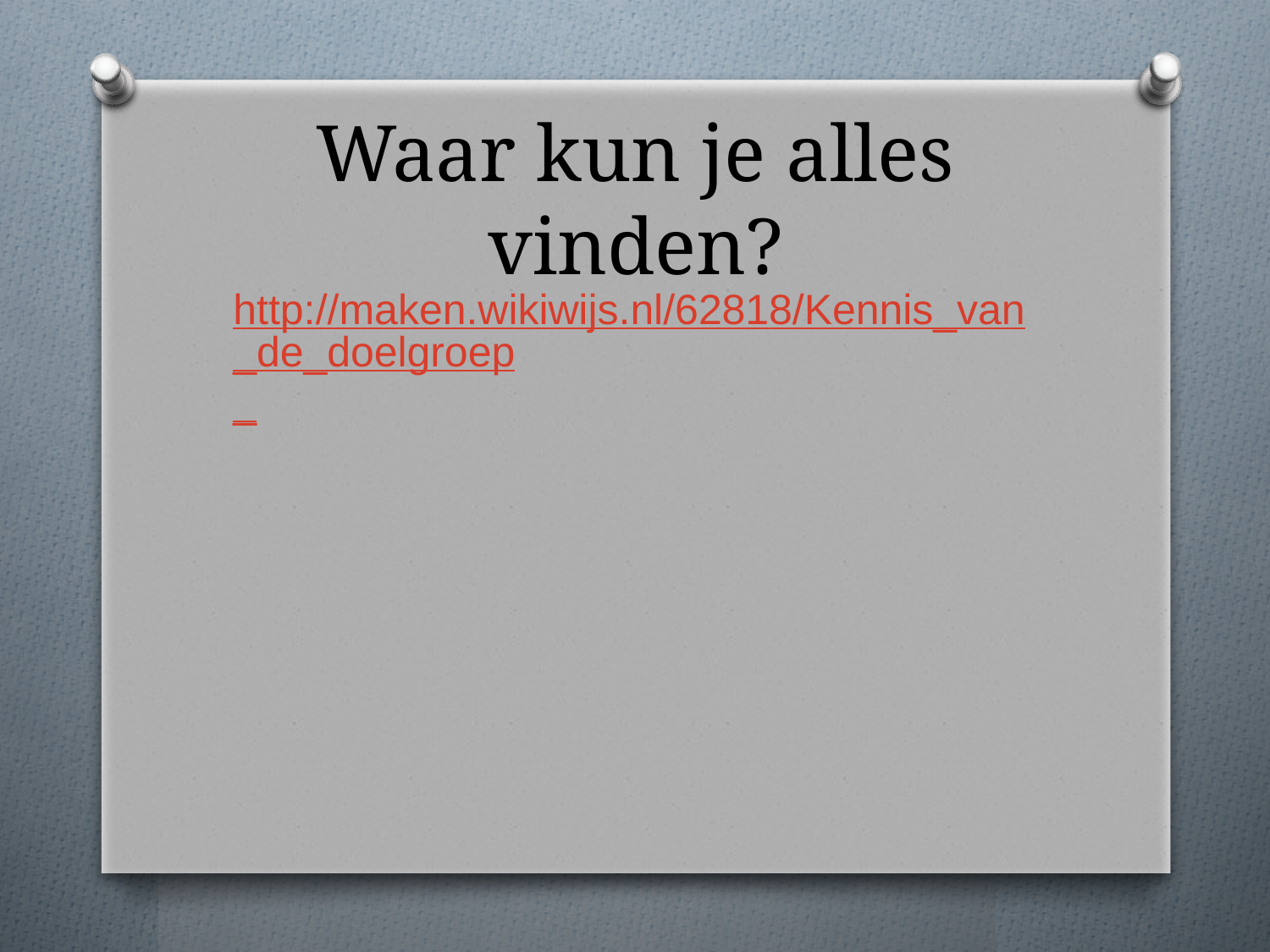

# Waar kun je alles vinden?
http://maken.wikiwijs.nl/62818/Kennis_van_de_doelgroep_